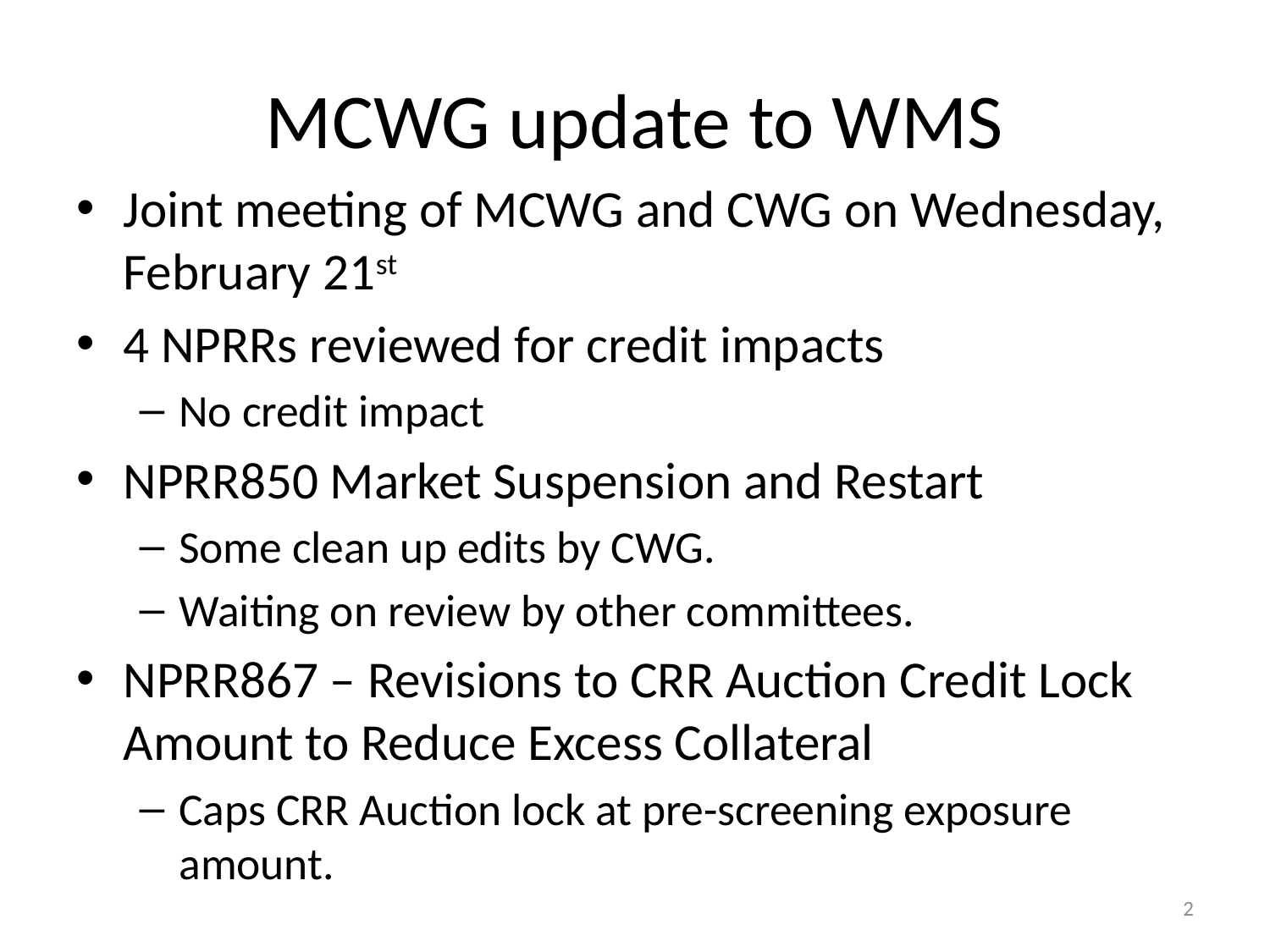

# MCWG update to WMS
Joint meeting of MCWG and CWG on Wednesday, February 21st
4 NPRRs reviewed for credit impacts
No credit impact
NPRR850 Market Suspension and Restart
Some clean up edits by CWG.
Waiting on review by other committees.
NPRR867 – Revisions to CRR Auction Credit Lock Amount to Reduce Excess Collateral
Caps CRR Auction lock at pre-screening exposure amount.
2